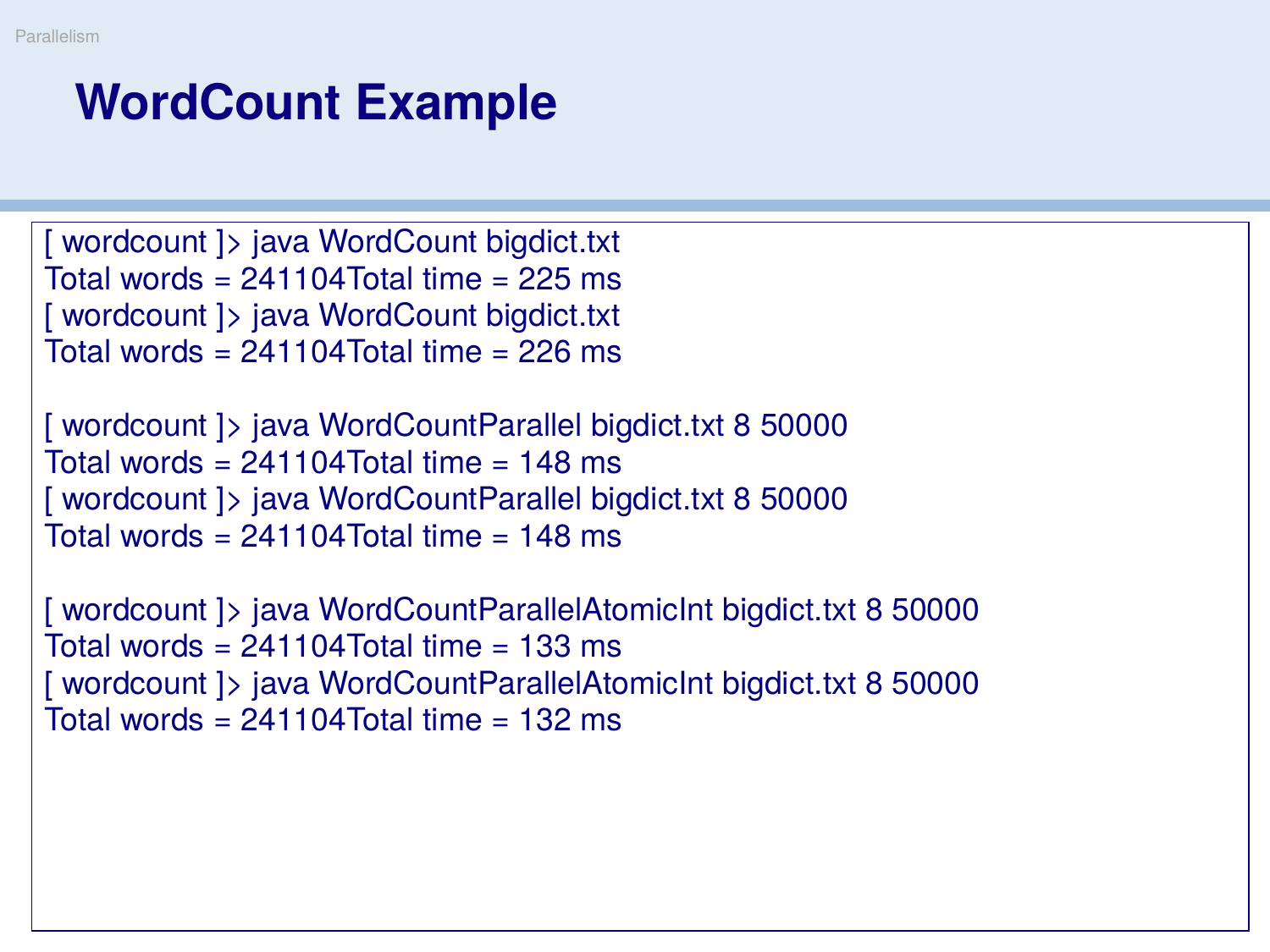

Parallelism
# WordCount Example
[ wordcount ]> java WordCount bigdict.txt
Total words = 241104Total time = 225 ms
[ wordcount ]> java WordCount bigdict.txt
Total words = 241104Total time = 226 ms

[ wordcount ]> java WordCountParallel bigdict.txt 8 50000
Total words = 241104Total time = 148 ms
[ wordcount ]> java WordCountParallel bigdict.txt 8 50000
Total words = 241104Total time = 148 ms

[ wordcount ]> java WordCountParallelAtomicInt bigdict.txt 8 50000
Total words = 241104Total time = 133 ms
[ wordcount ]> java WordCountParallelAtomicInt bigdict.txt 8 50000
Total words = 241104Total time = 132 ms
© Oscar Nierstrasz
44